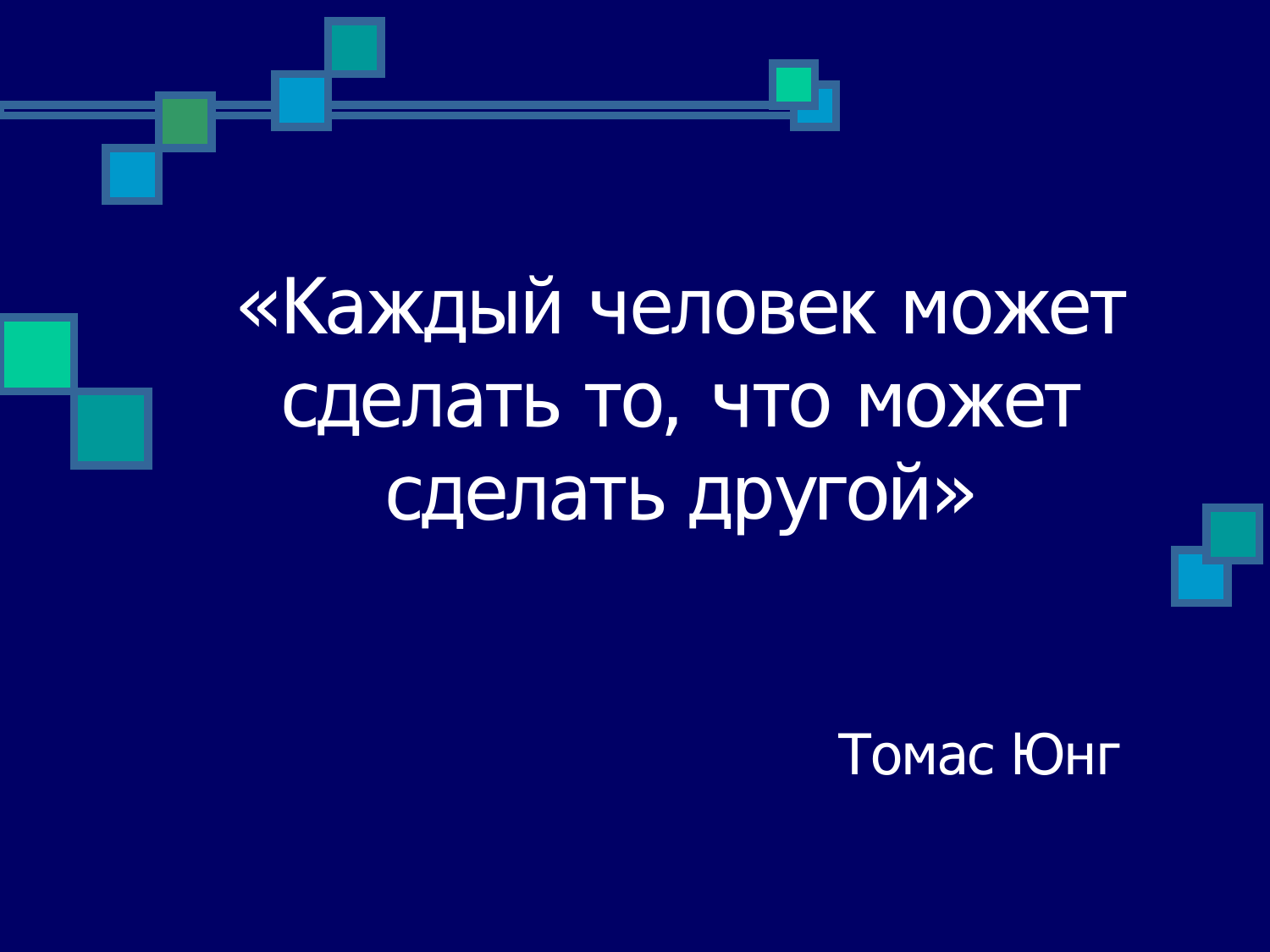

# «Каждый человек может сделать то, что может сделать другой» Томас Юнг